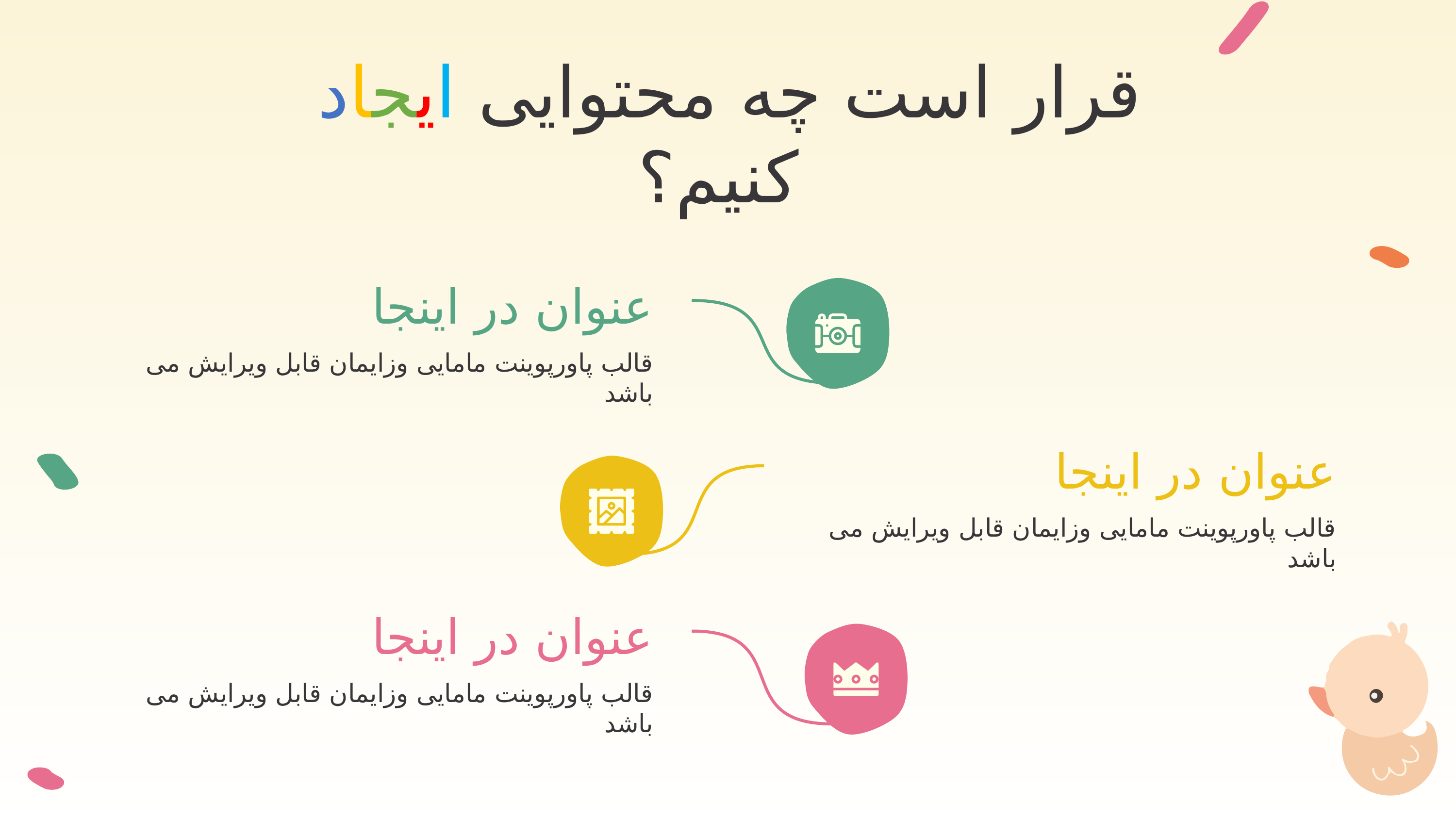

# قرار است چه محتوایی ایجاد کنیم؟
عنوان در اینجا

قالب پاورپوینت مامایی وزایمان قابل ویرایش می باشد
عنوان در اینجا

قالب پاورپوینت مامایی وزایمان قابل ویرایش می باشد
عنوان در اینجا

قالب پاورپوینت مامایی وزایمان قابل ویرایش می باشد